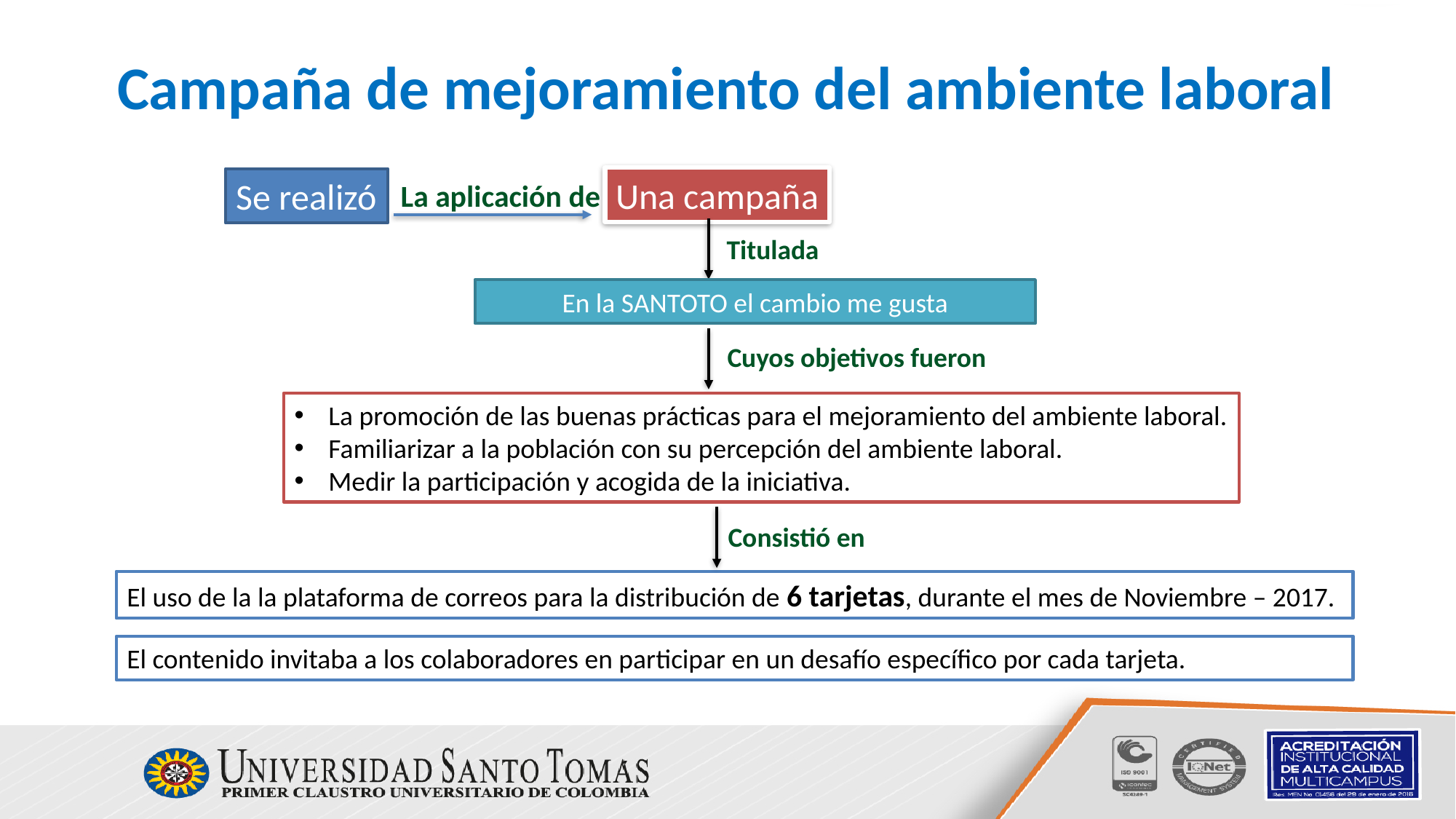

# Campaña de mejoramiento del ambiente laboral
Una campaña
Se realizó
La aplicación de
Titulada
En la SANTOTO el cambio me gusta
Cuyos objetivos fueron
La promoción de las buenas prácticas para el mejoramiento del ambiente laboral.
Familiarizar a la población con su percepción del ambiente laboral.
Medir la participación y acogida de la iniciativa.
Consistió en
El uso de la la plataforma de correos para la distribución de 6 tarjetas, durante el mes de Noviembre – 2017.
El contenido invitaba a los colaboradores en participar en un desafío específico por cada tarjeta.